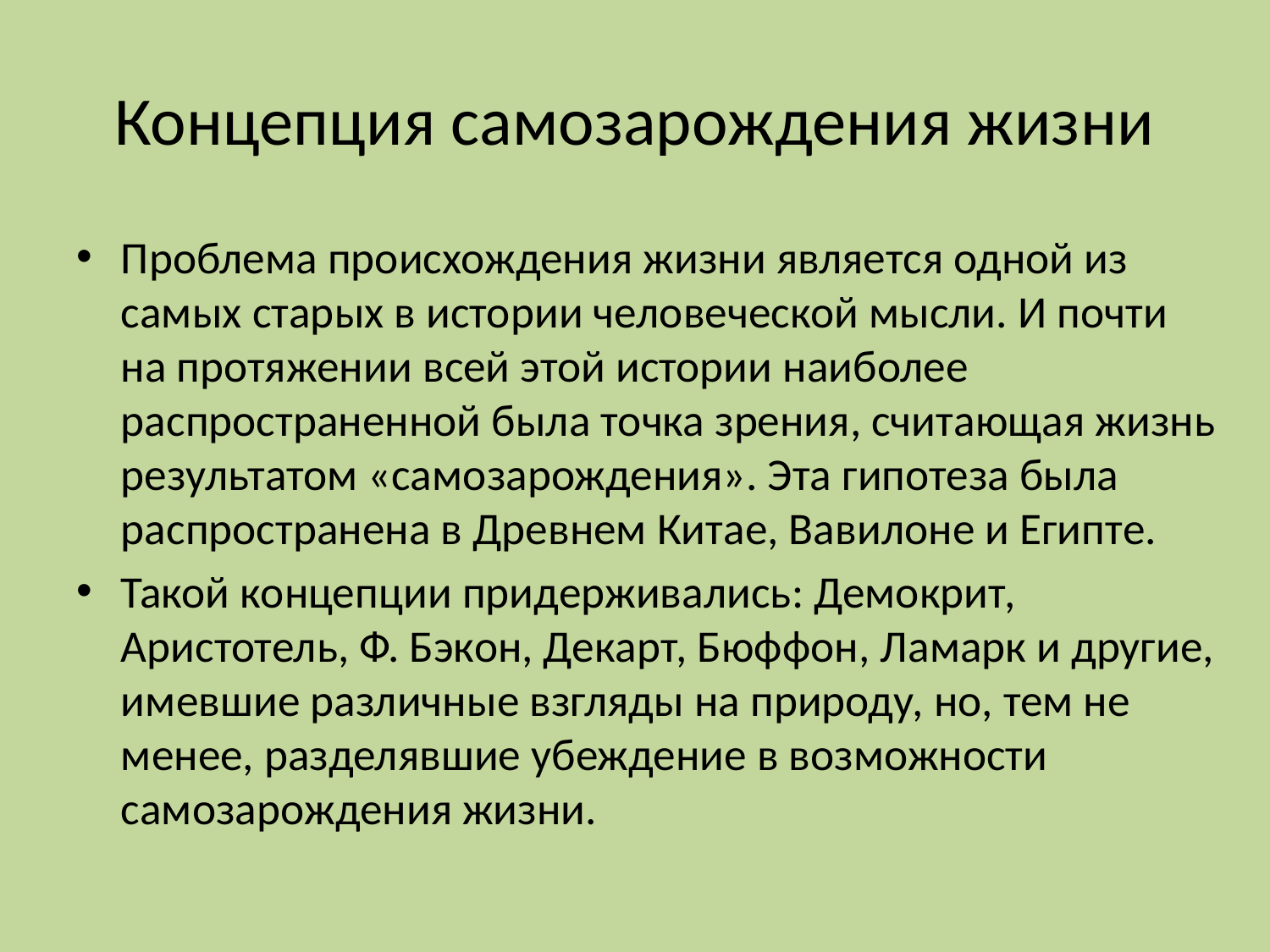

# Концепция самозарождения жизни
Проблема происхождения жизни является одной из самых старых в истории человеческой мысли. И почти на протяжении всей этой истории наиболее распространенной была точка зрения, считающая жизнь результатом «самозарождения». Эта гипотеза была распространена в Древнем Китае, Вавилоне и Египте.
Такой концепции придерживались: Демокрит, Аристотель, Ф. Бэкон, Декарт, Бюффон, Ламарк и другие, имевшие различные взгляды на природу, но, тем не менее, разделявшие убеждение в возможности самозарождения жизни.